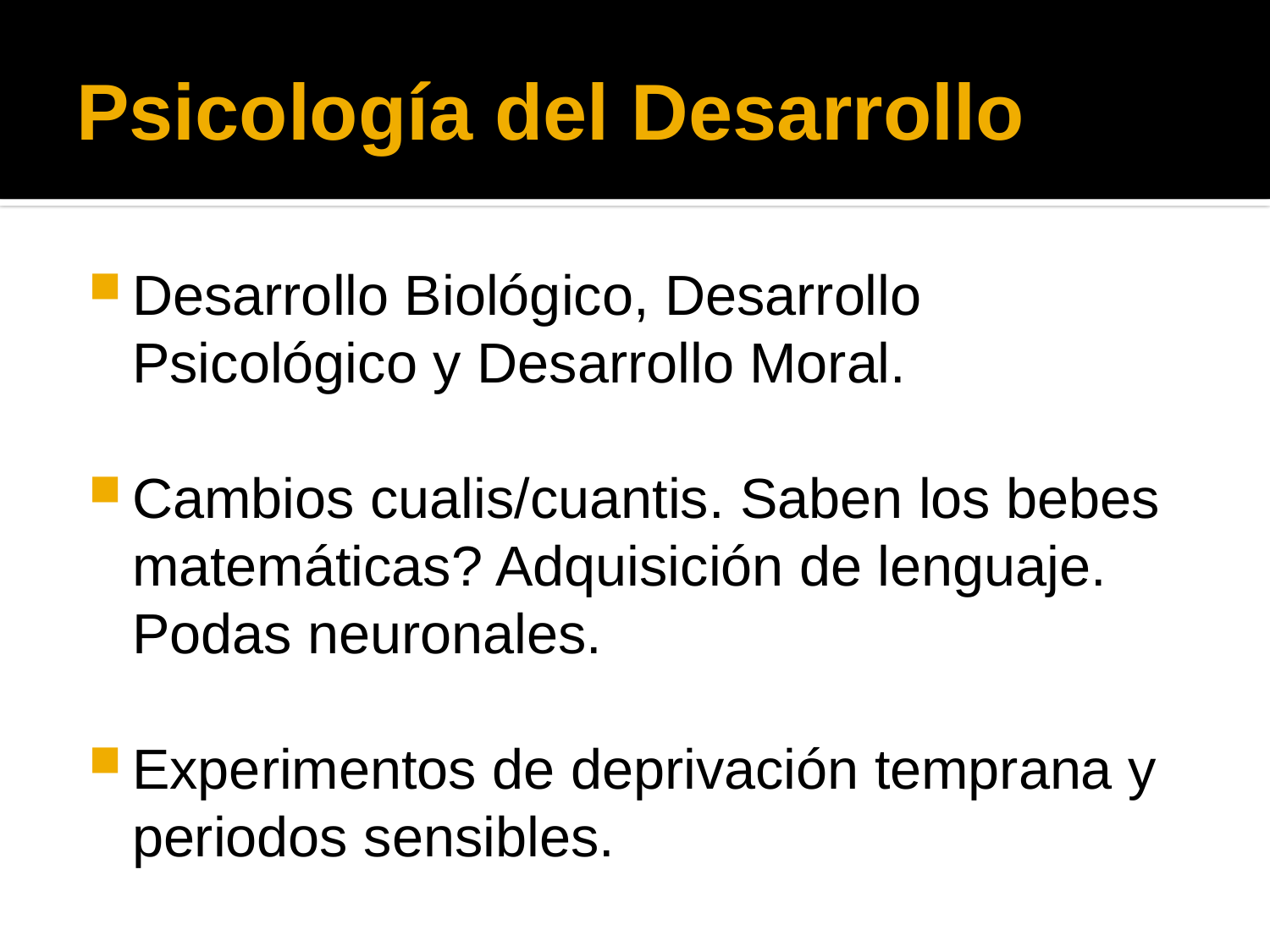

# Psicología del Desarrollo
Desarrollo Biológico, Desarrollo Psicológico y Desarrollo Moral.

Cambios cualis/cuantis. Saben los bebes matemáticas? Adquisición de lenguaje. Podas neuronales.

Experimentos de deprivación temprana y periodos sensibles.